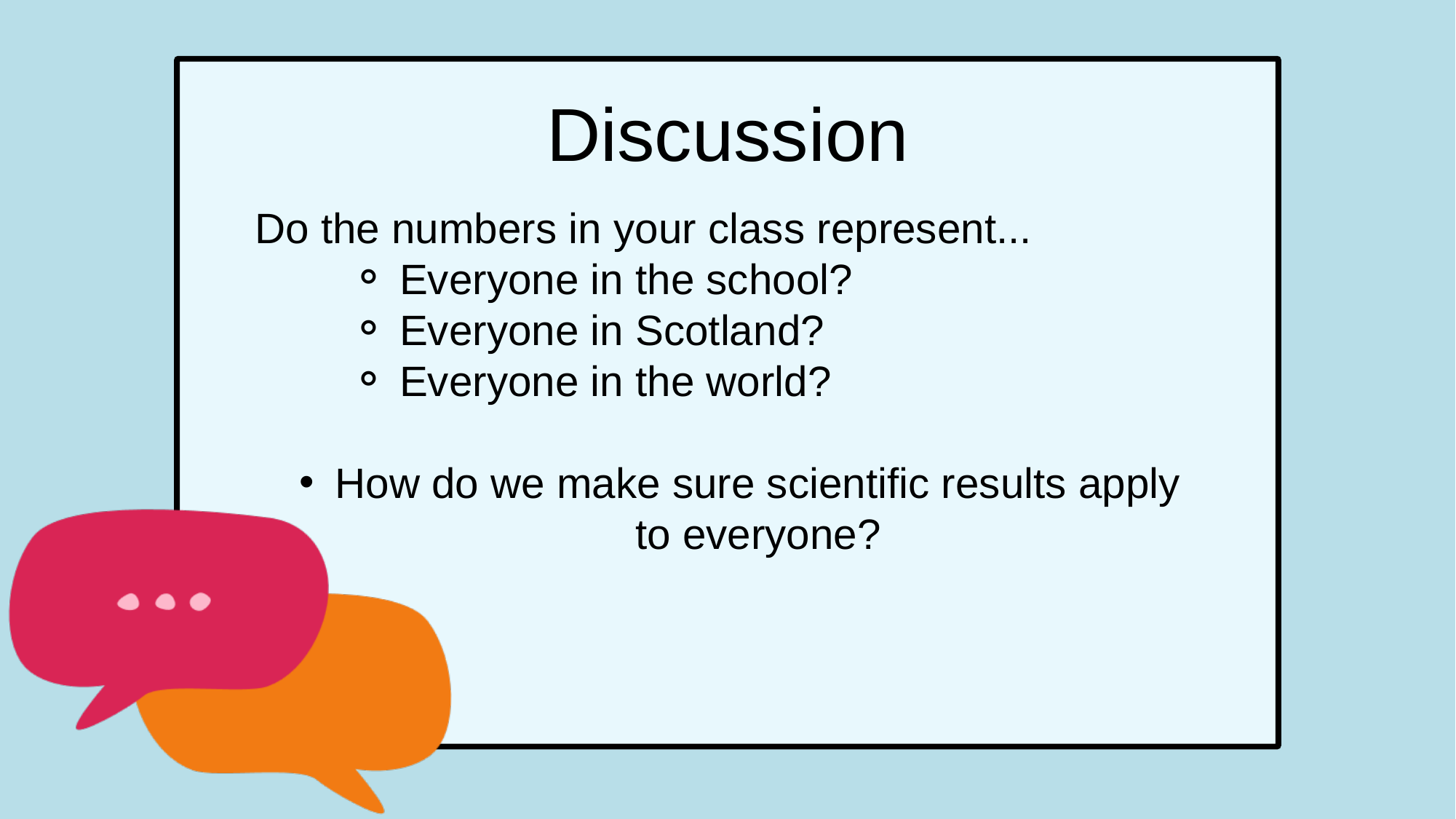

Discussion
Do the numbers in your class represent...
Everyone in the school?
Everyone in Scotland?
Everyone in the world?

How do we make sure scientific results apply to everyone?